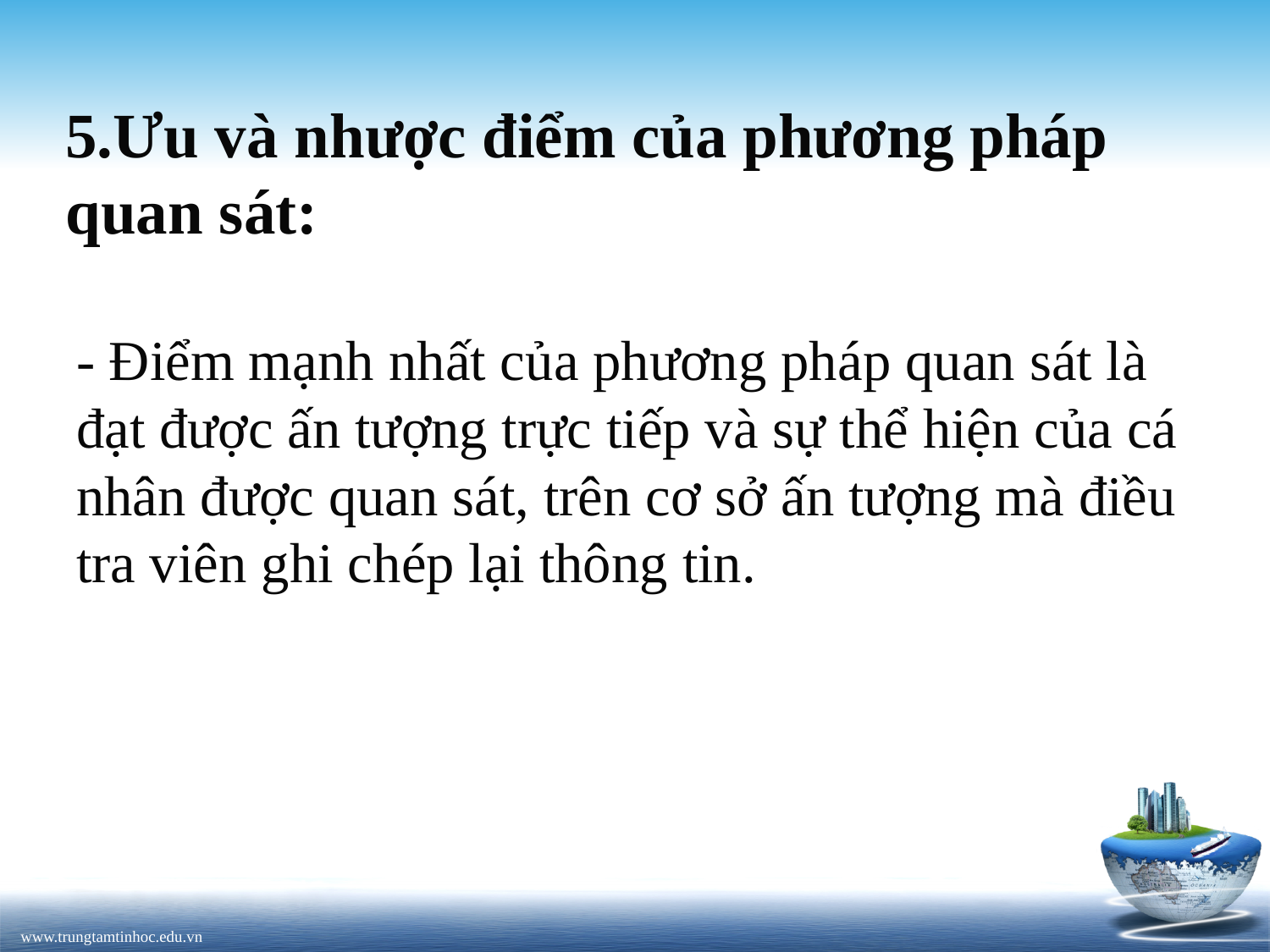

# 5.Ưu và nhược điểm của phương pháp quan sát:
- Điểm mạnh nhất của phương pháp quan sát là đạt được ấn tượng trực tiếp và sự thể hiện của cá nhân được quan sát, trên cơ sở ấn tượng mà điều tra viên ghi chép lại thông tin.